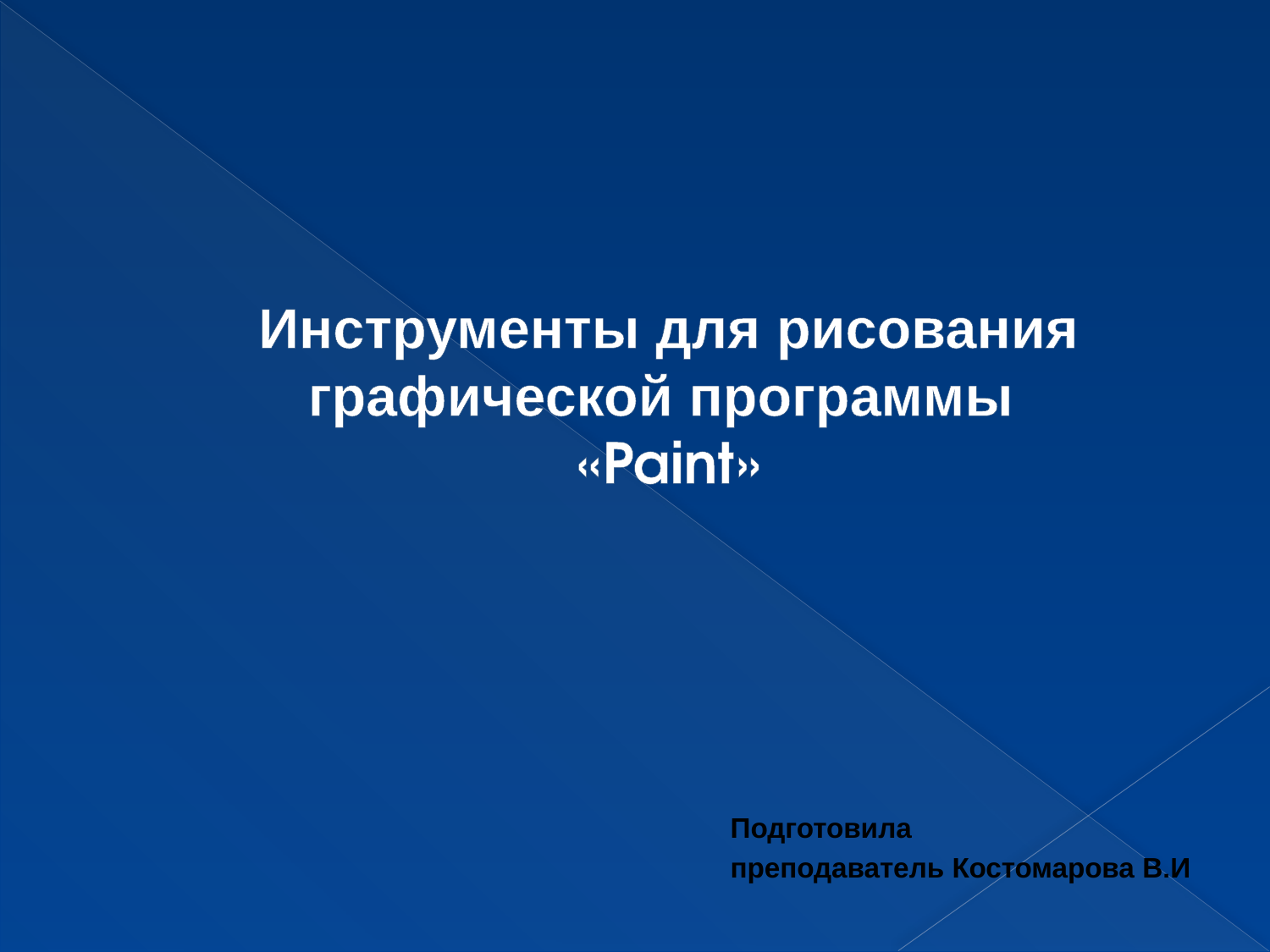

# Инструменты для рисования графической программы «Paint»
Подготовила
преподаватель Костомарова В.И